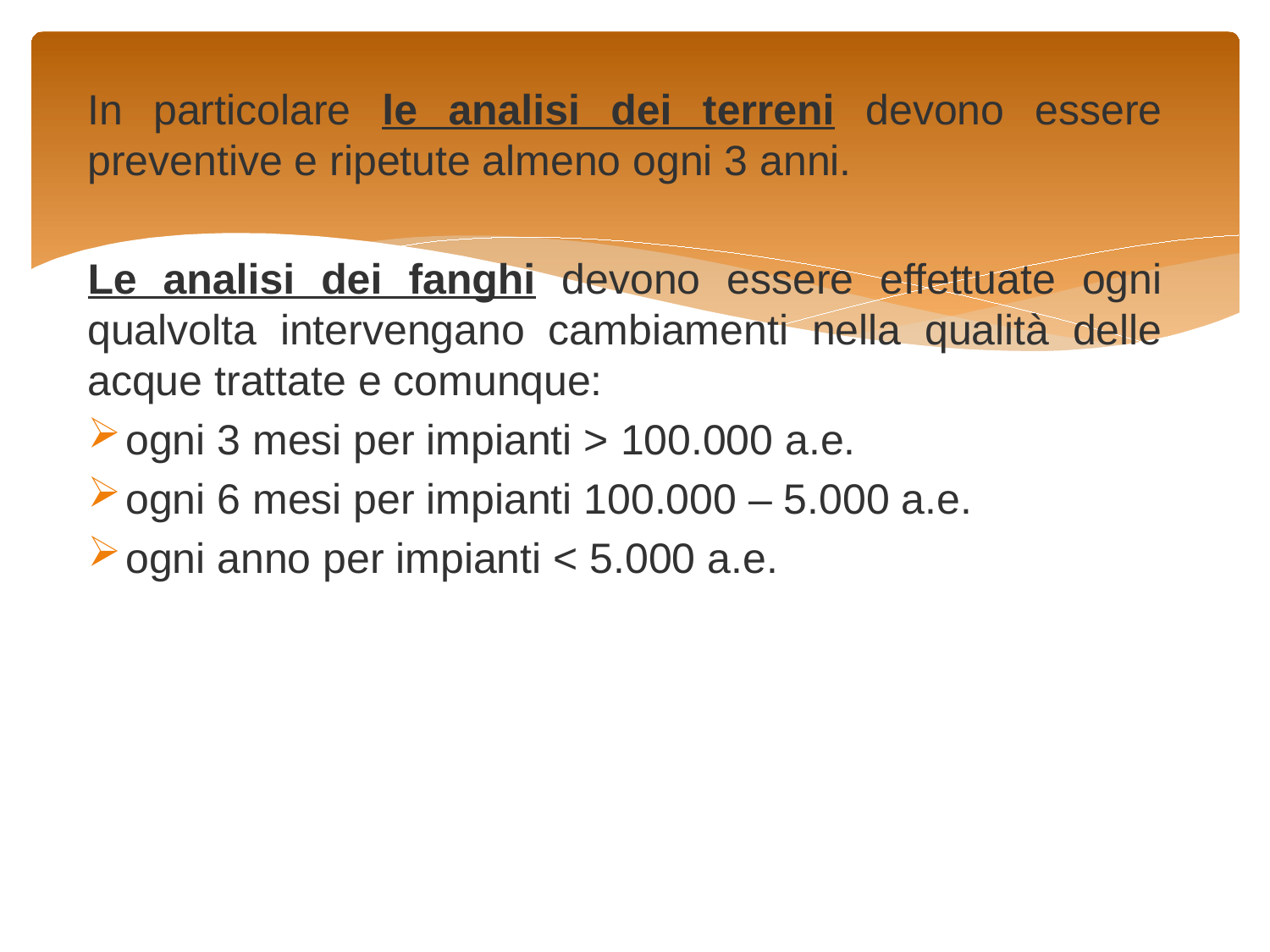

In particolare le analisi dei terreni devono essere preventive e ripetute almeno ogni 3 anni.

Le analisi dei fanghi devono essere effettuate ogni qualvolta intervengano cambiamenti nella qualità delle acque trattate e comunque:
ogni 3 mesi per impianti > 100.000 a.e.
ogni 6 mesi per impianti 100.000 – 5.000 a.e.
ogni anno per impianti < 5.000 a.e.